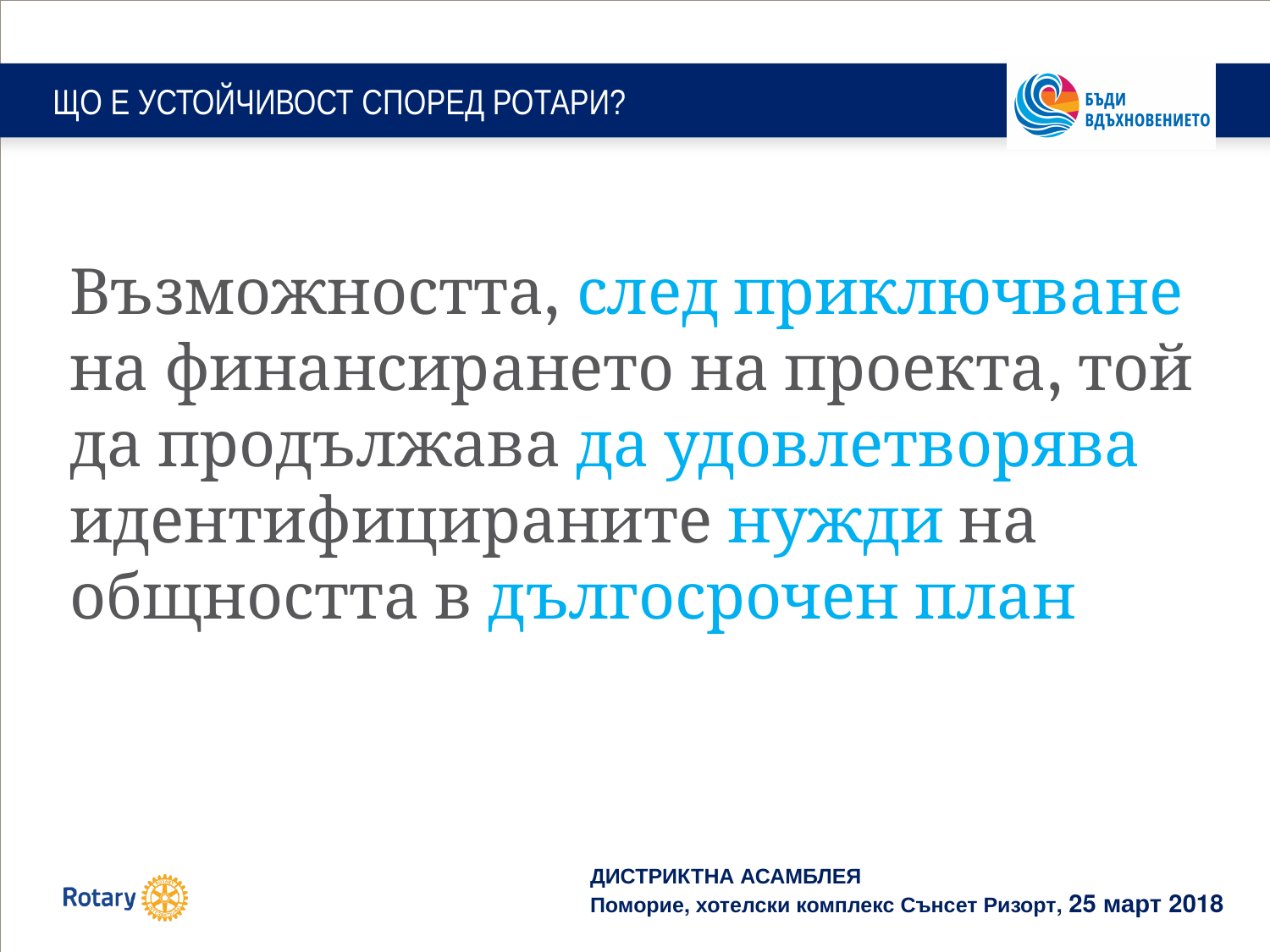

# ЩО Е УСТОЙЧИВОСТ СПОРЕД РОТАРИ?

Възможността, след приключване на финансирането на проекта, той да продължава да удовлетворява идентифицираните нужди на общността в дългосрочен план